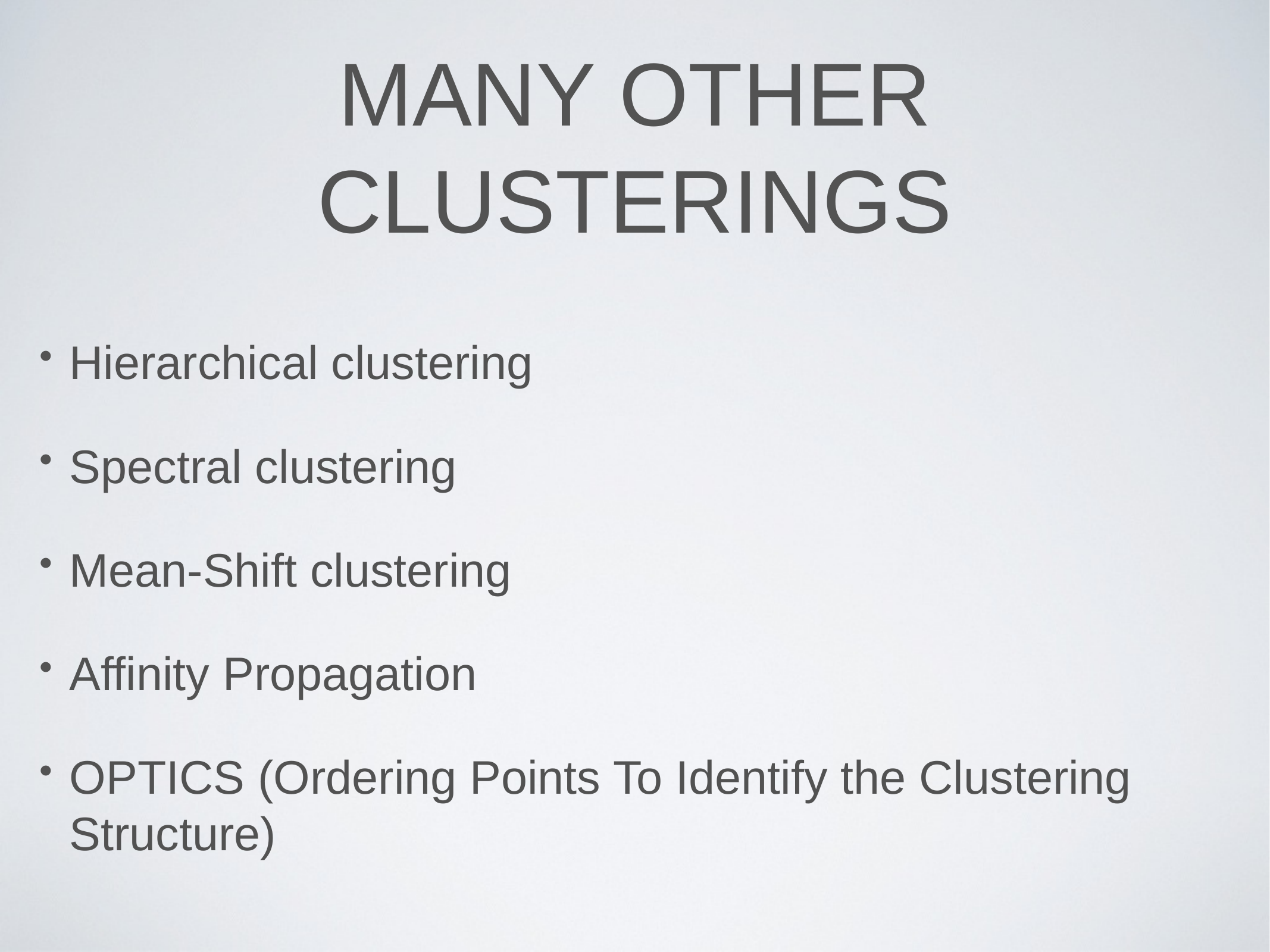

71
# Many other clusterings
Hierarchical clustering
Spectral clustering
Mean-Shift clustering
Affinity Propagation
OPTICS (Ordering Points To Identify the Clustering Structure)